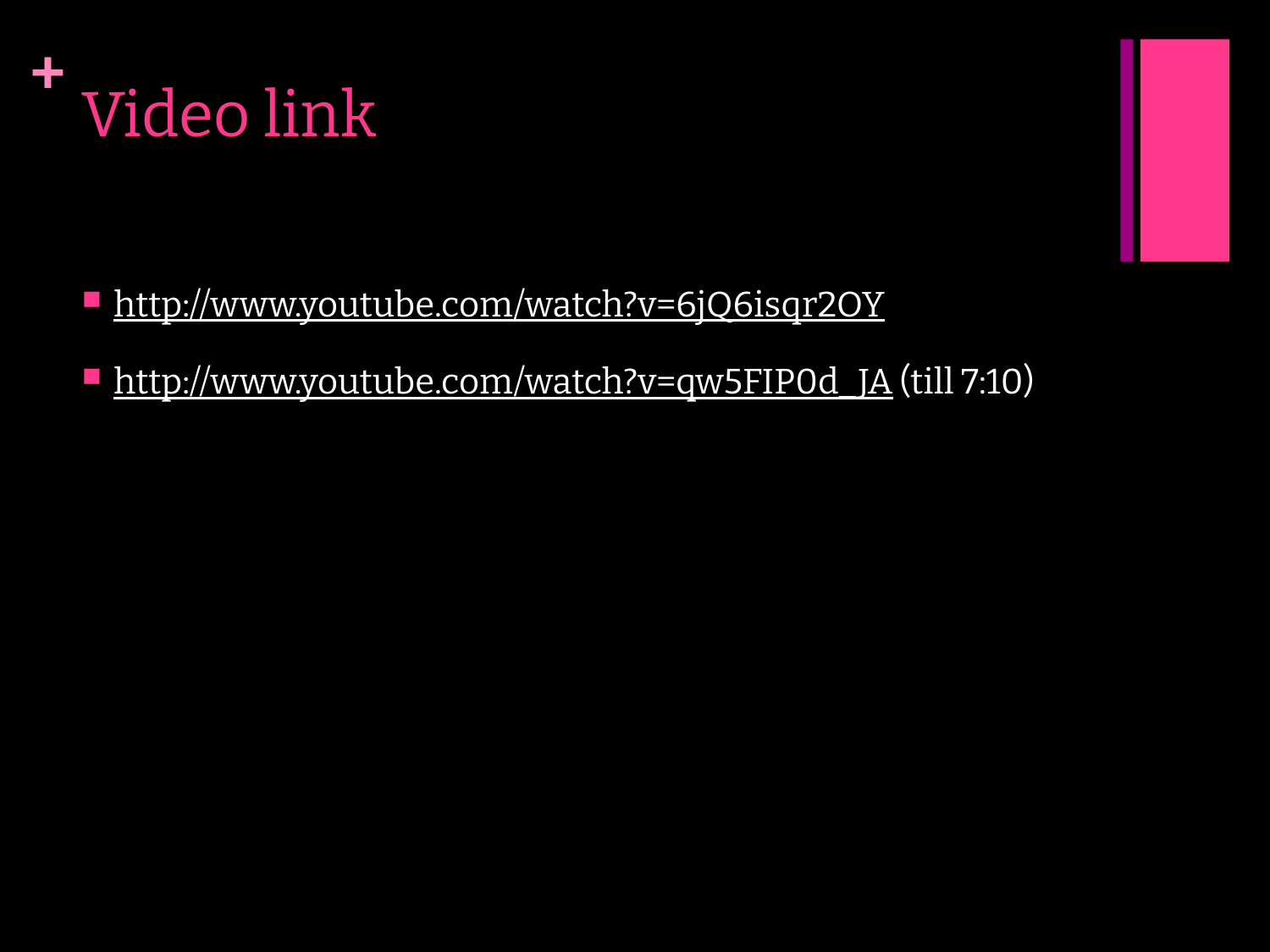

# Video link
http://www.youtube.com/watch?v=6jQ6isqr2OY
http://www.youtube.com/watch?v=qw5FIP0d_JA (till 7:10)